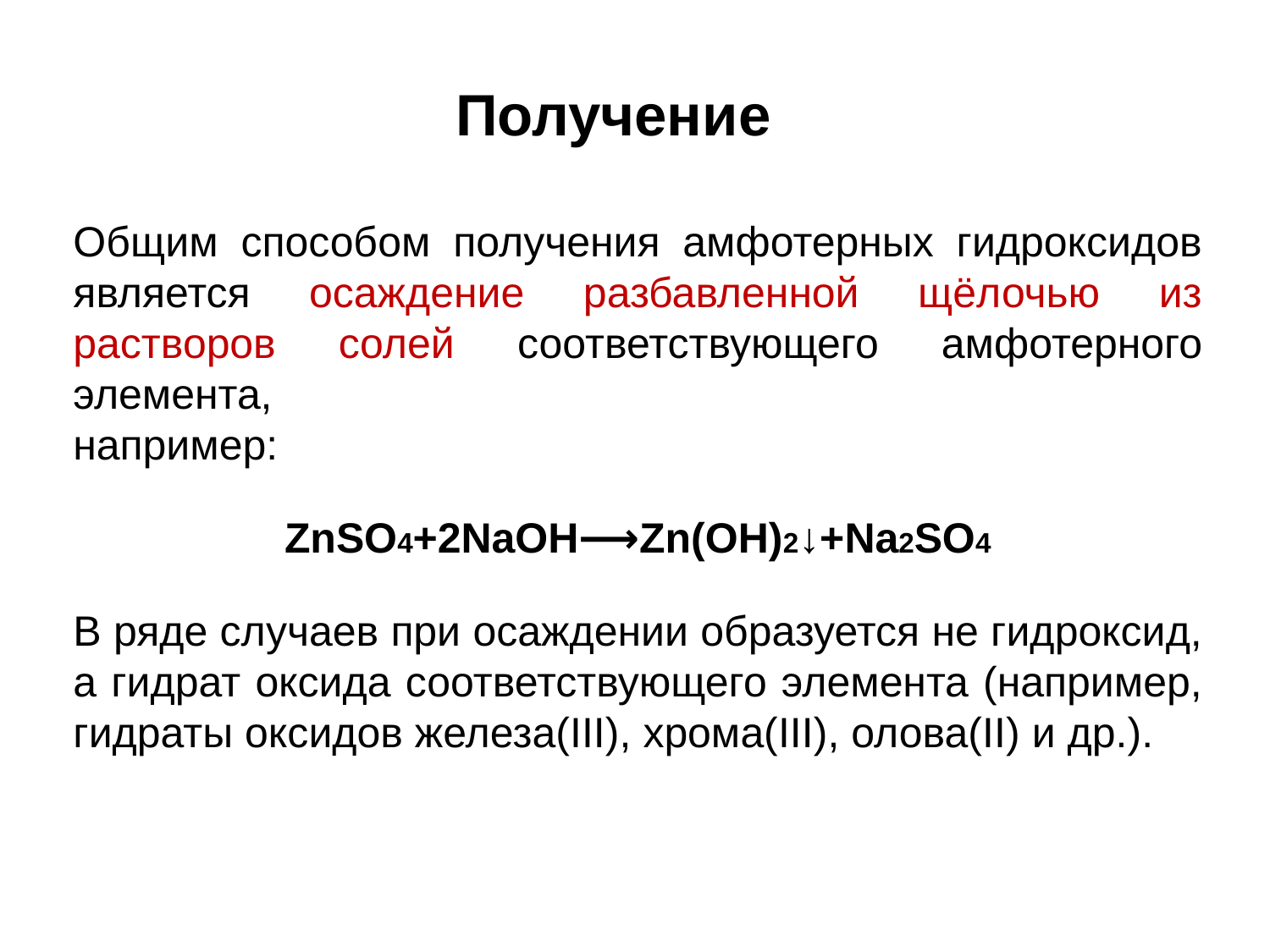

# Получение

Общим способом получения амфотерных гидроксидов является осаждение разбавленной щёлочью из растворов солей соответствующего амфотерного элемента,
например:

ZnSO4+2NaOH⟶Zn(OH)2↓+Na2SO4

В ряде случаев при осаждении образуется не гидроксид, а гидрат оксида соответствующего элемента (например, гидраты оксидов железа(III), хрома(III), олова(II) и др.).